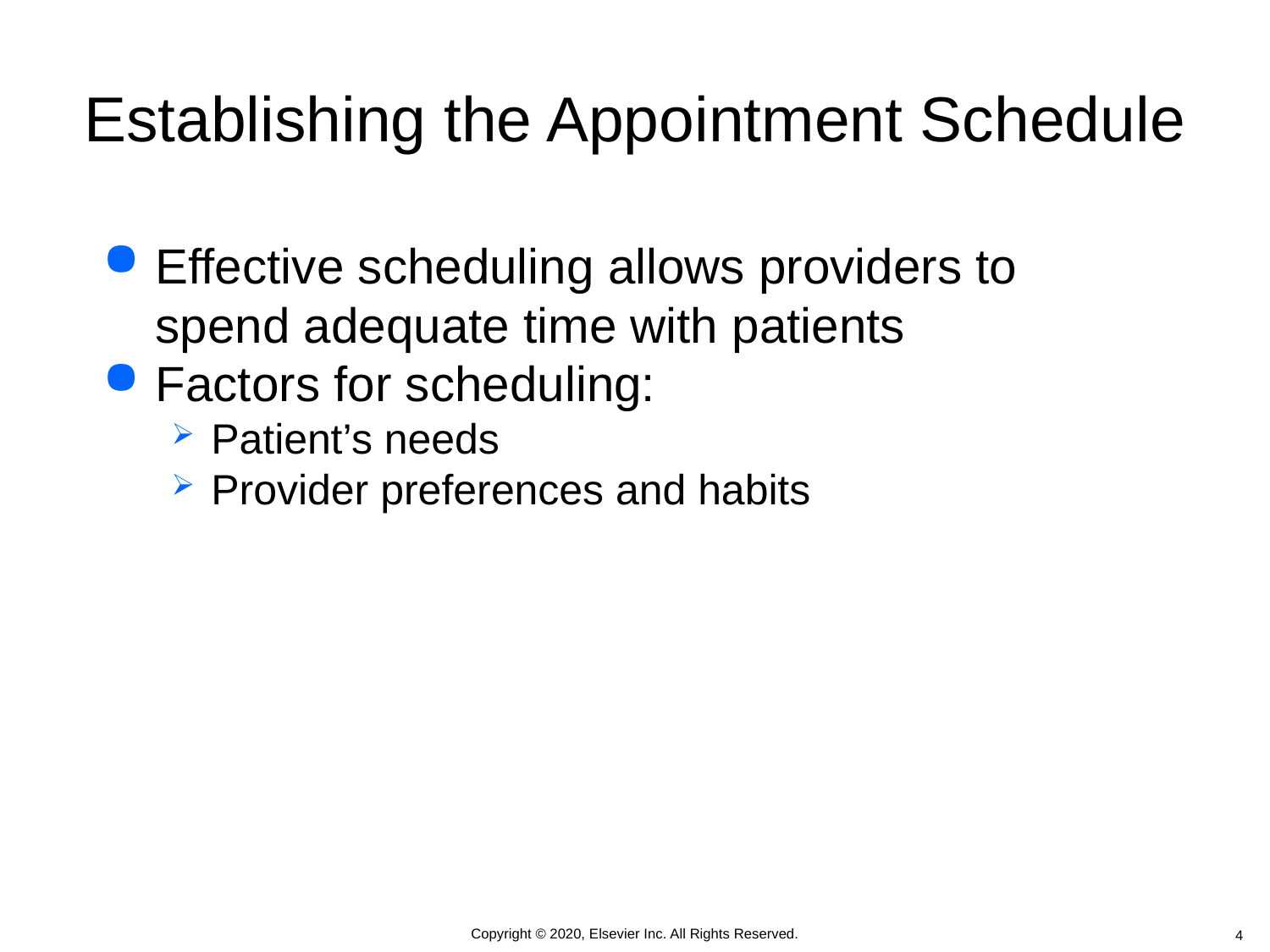

# Establishing the Appointment Schedule
Effective scheduling allows providers to spend adequate time with patients
Factors for scheduling:
Patient’s needs
Provider preferences and habits

 4